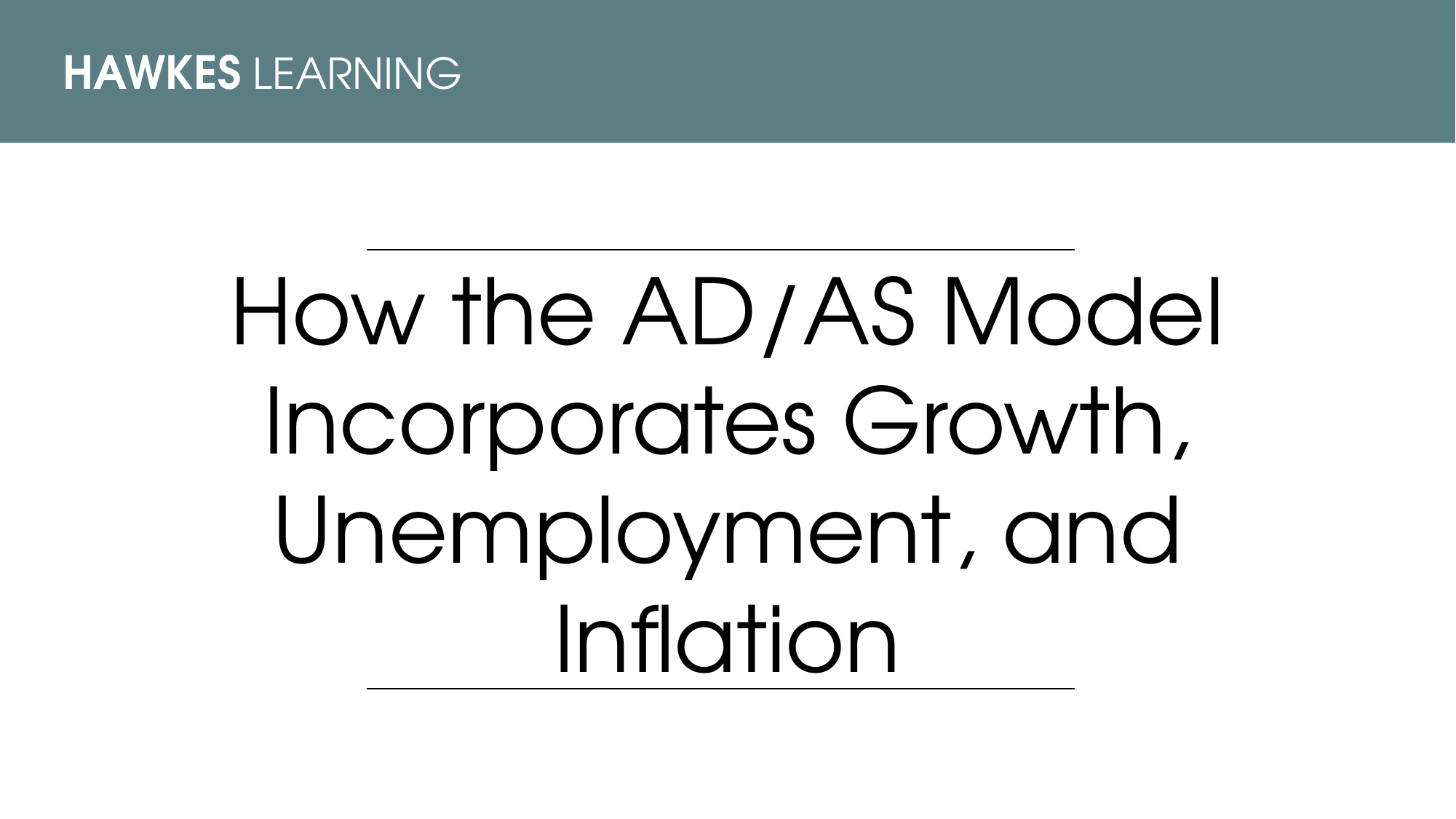

HAWKES LEARNING
How the AD/AS Model Incorporates Growth, Unemployment, and Inflation